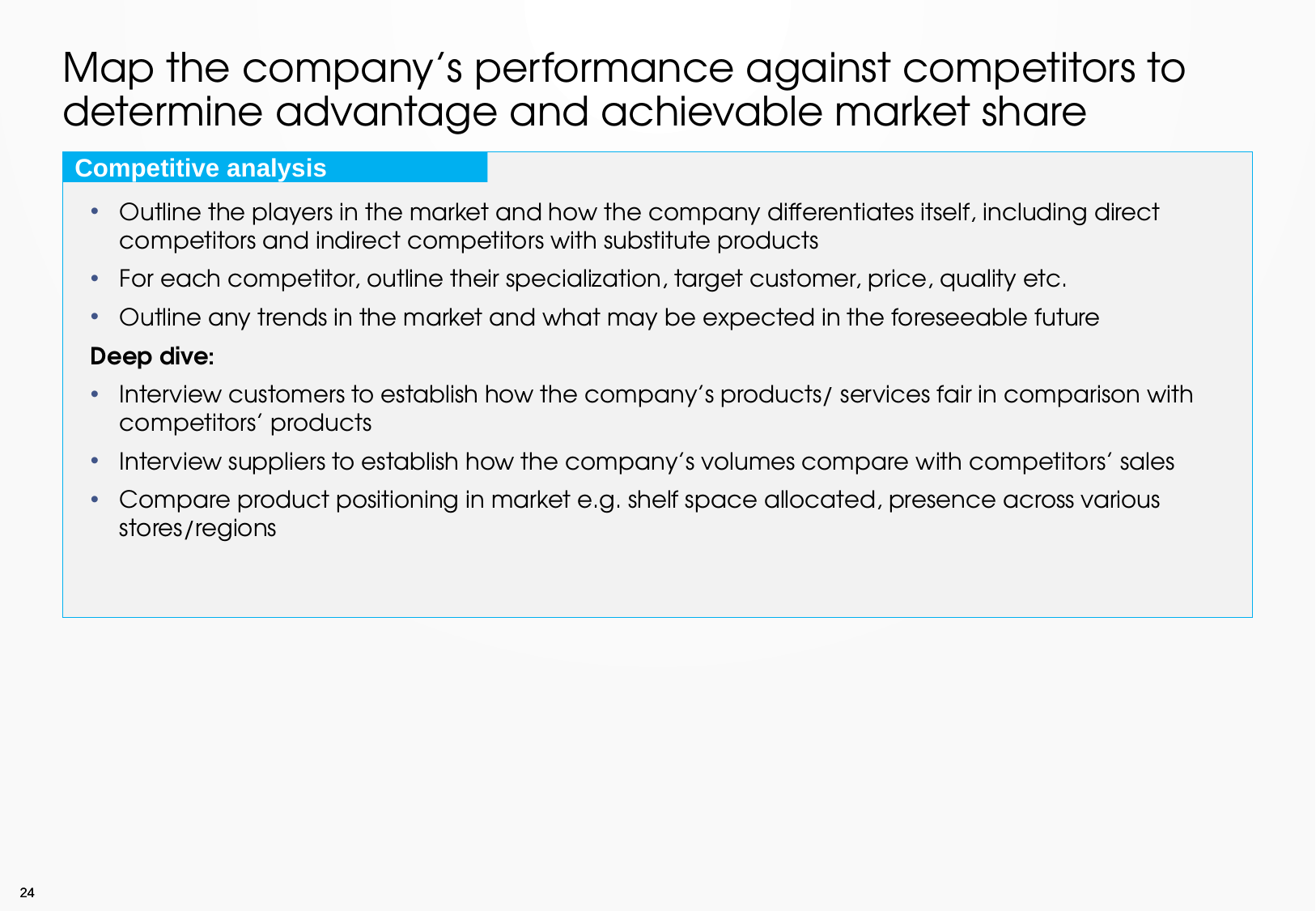

# Map the company’s performance against competitors to determine advantage and achievable market share

Outline the players in the market and how the company differentiates itself, including direct competitors and indirect competitors with substitute products
For each competitor, outline their specialization, target customer, price, quality etc.
Outline any trends in the market and what may be expected in the foreseeable future
Deep dive:
Interview customers to establish how the company’s products/ services fair in comparison with competitors’ products
Interview suppliers to establish how the company’s volumes compare with competitors’ sales
Compare product positioning in market e.g. shelf space allocated, presence across various stores/regions

Competitive analysis

24